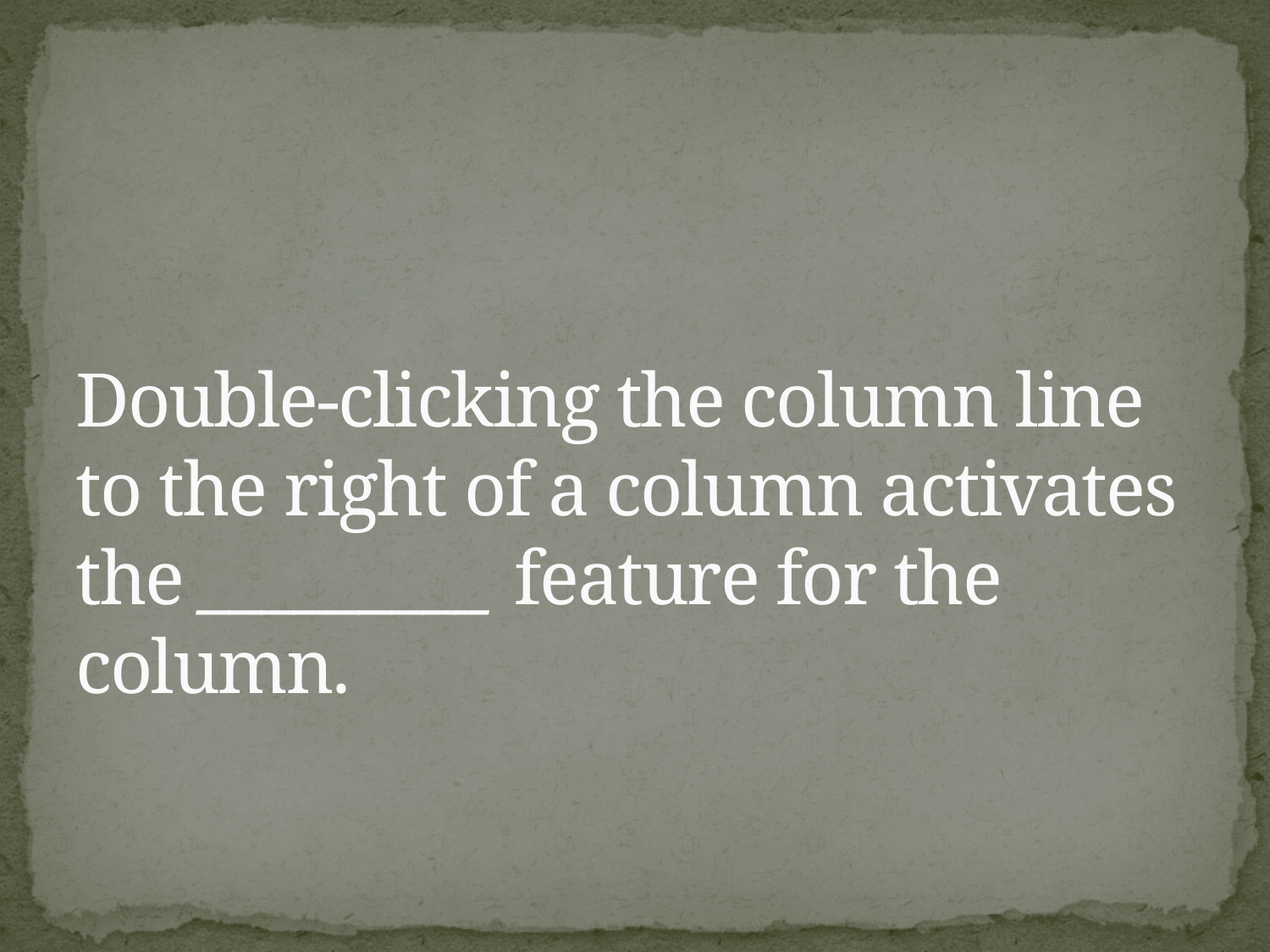

# Double-clicking the column line to the right of a column activates the _________ feature for the column.